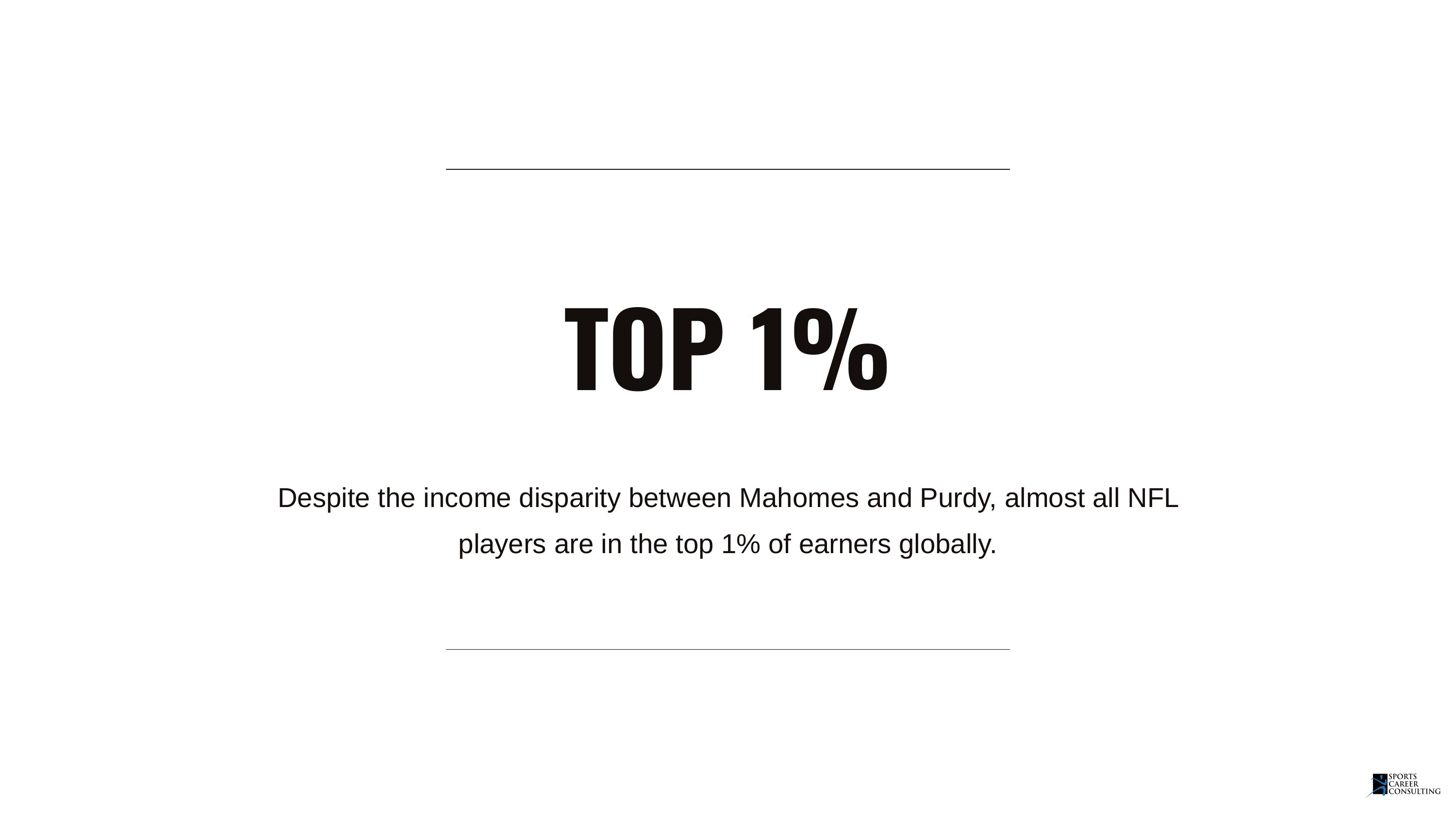

TOP 1%
Despite the income disparity between Mahomes and Purdy, almost all NFL players are in the top 1% of earners globally.